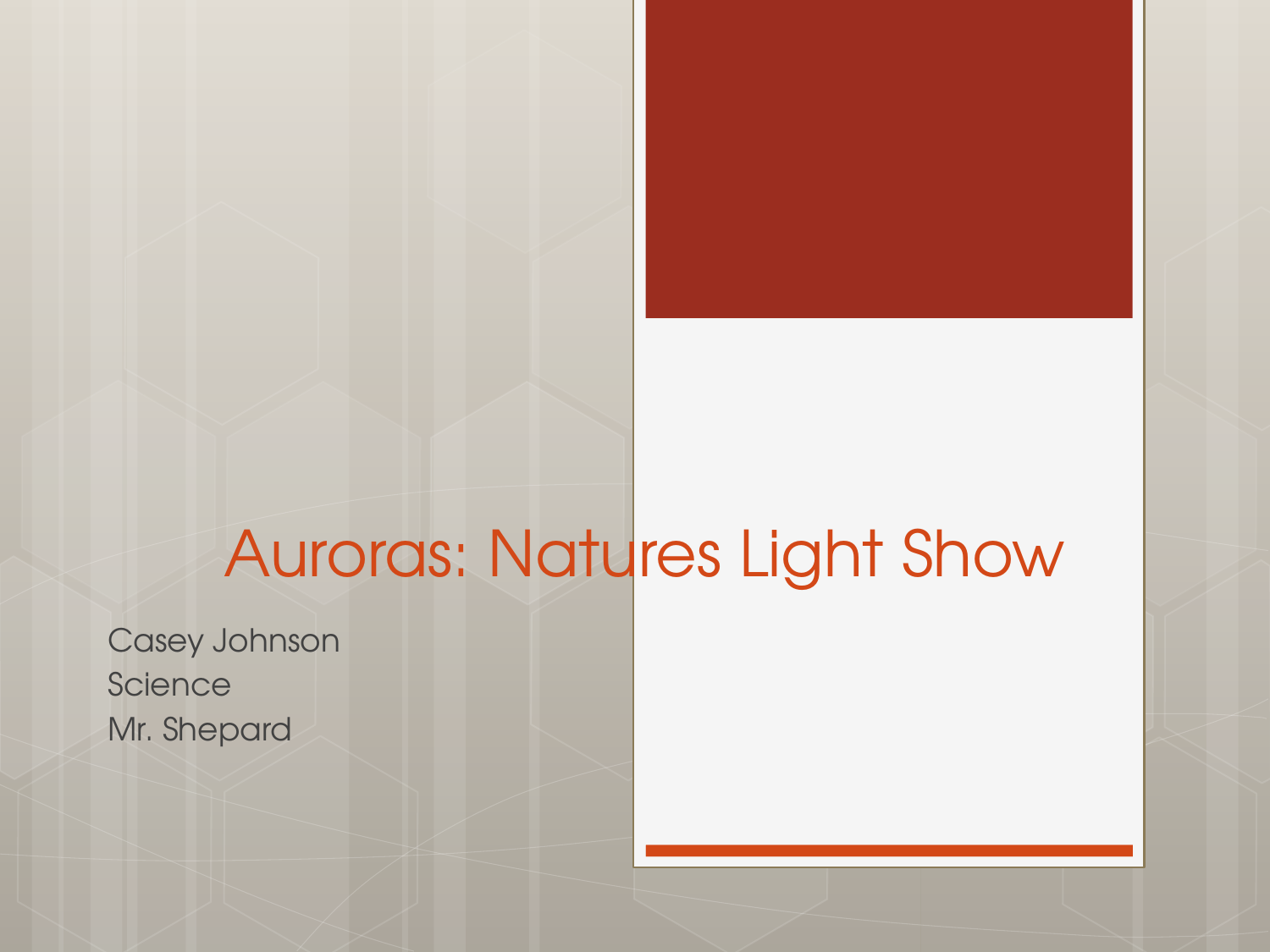

# Auroras: Natures Light Show
Casey Johnson
Science
Mr. Shepard